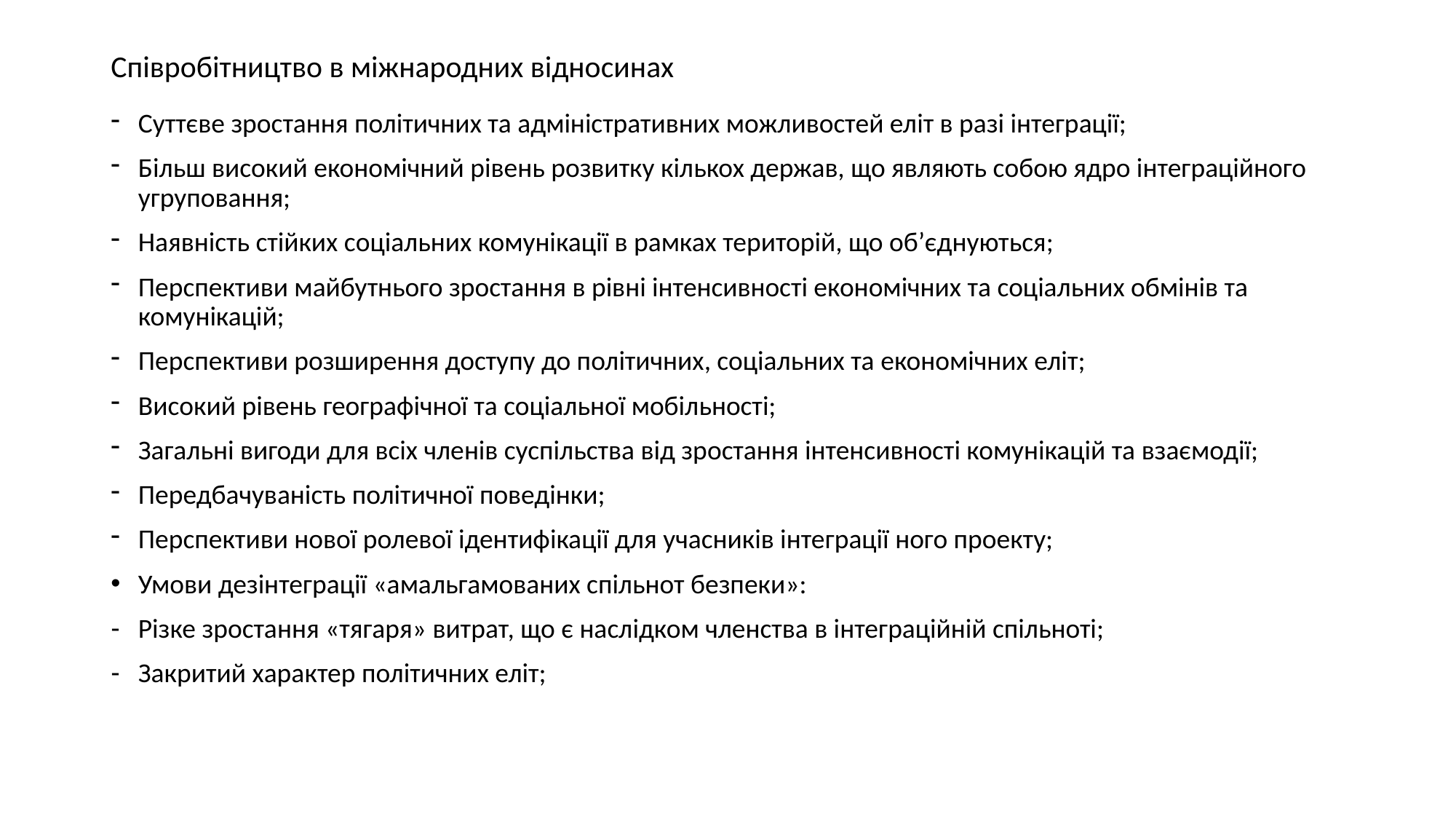

# Співробітництво в міжнародних відносинах
Суттєве зростання політичних та адміністративних можливостей еліт в разі інтеграції;
Більш високий економічний рівень розвитку кількох держав, що являють собою ядро інтеграційного угруповання;
Наявність стійких соціальних комунікації в рамках територій, що об’єднуються;
Перспективи майбутнього зростання в рівні інтенсивності економічних та соціальних обмінів та комунікацій;
Перспективи розширення доступу до політичних, соціальних та економічних еліт;
Високий рівень географічної та соціальної мобільності;
Загальні вигоди для всіх членів суспільства від зростання інтенсивності комунікацій та взаємодії;
Передбачуваність політичної поведінки;
Перспективи нової ролевої ідентифікації для учасників інтеграції ного проекту;
Умови дезінтеграції «амальгамованих спільнот безпеки»:
Різке зростання «тягаря» витрат, що є наслідком членства в інтеграційній спільноті;
Закритий характер політичних еліт;